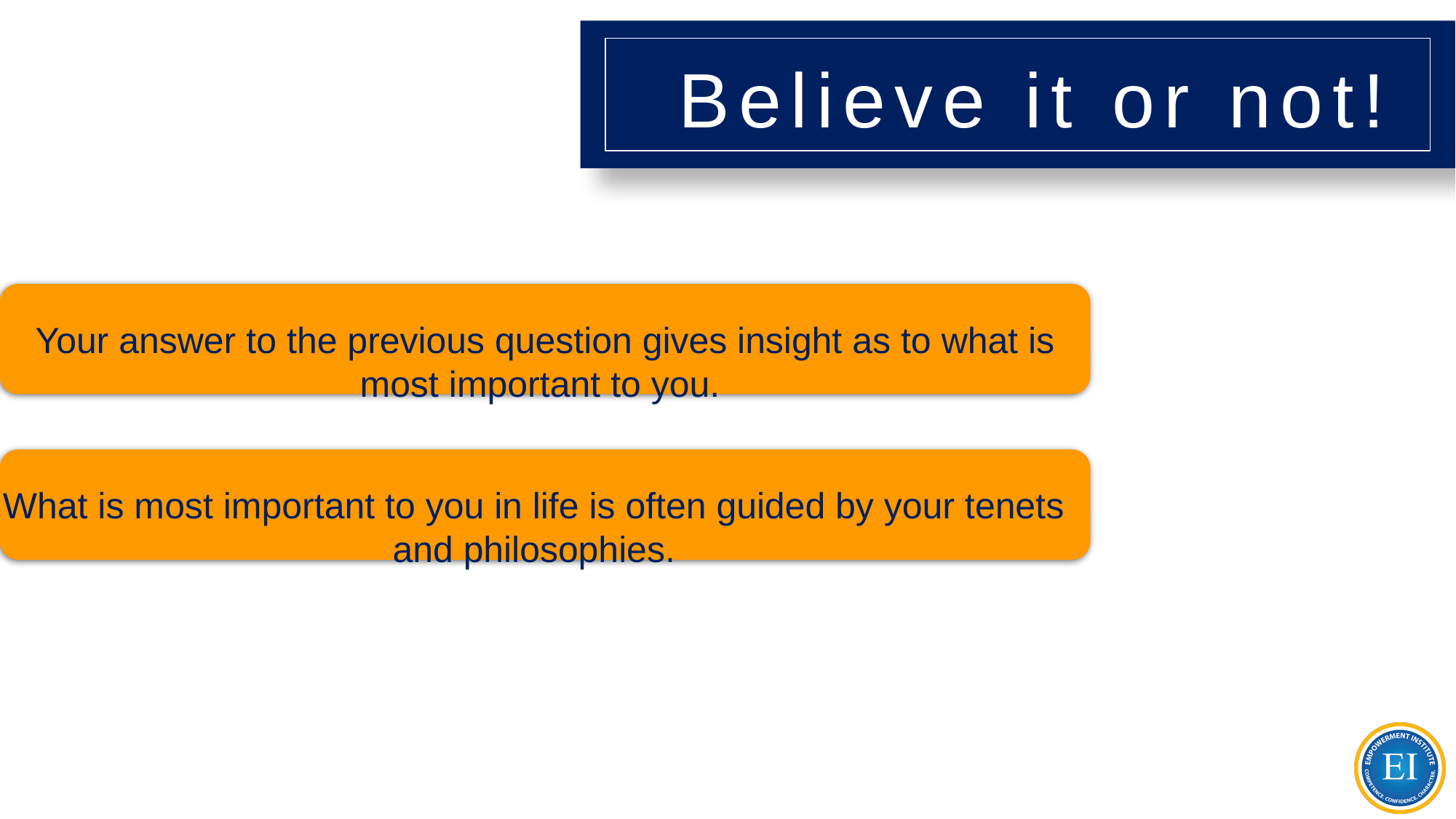

# Believe it or not!

Your answer to the previous question gives insight as to what is most important to you.

What is most important to you in life is often guided by your tenets and philosophies.